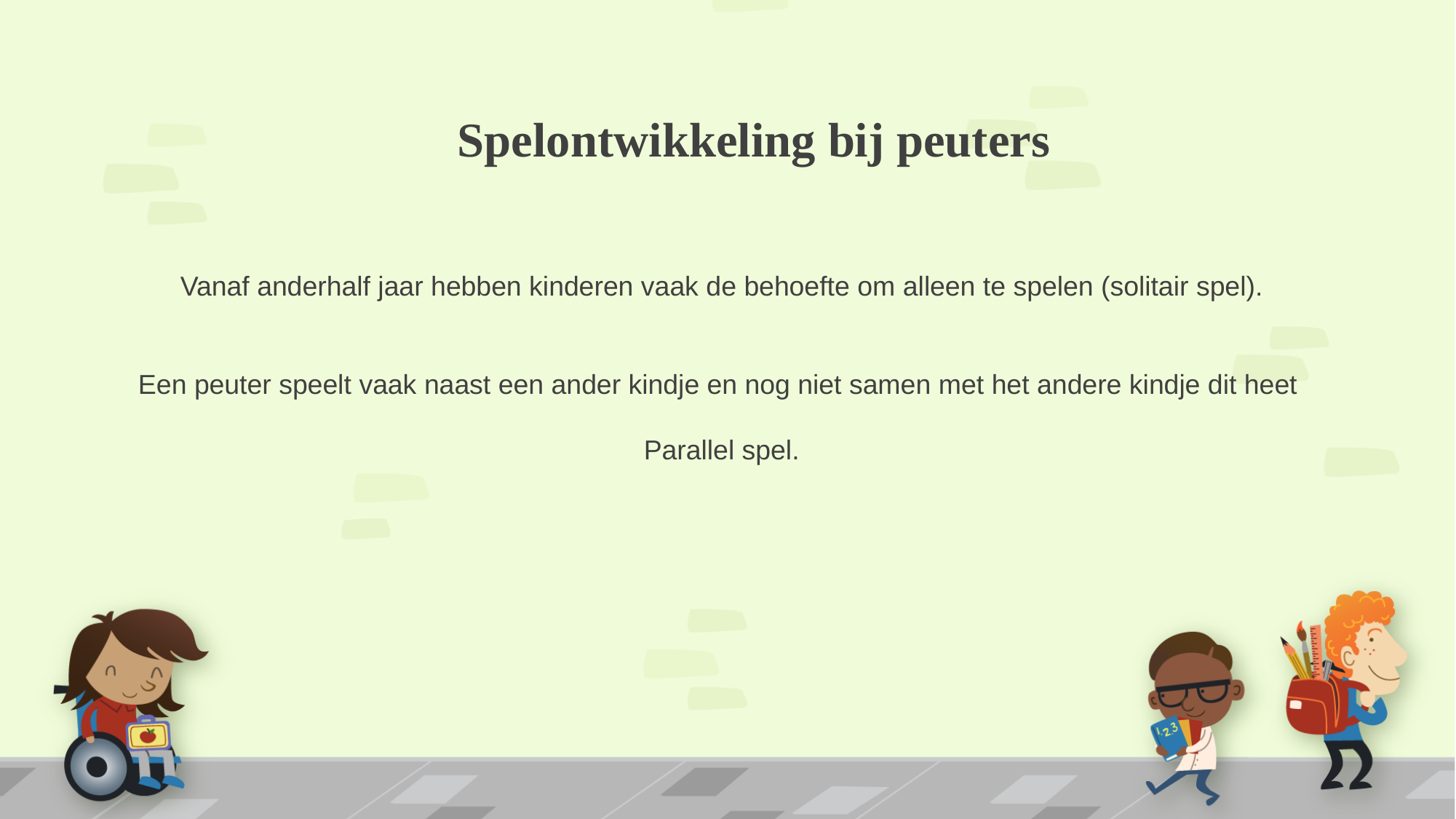

# Spelontwikkeling bij peuters
Vanaf anderhalf jaar hebben kinderen vaak de behoefte om alleen te spelen (solitair spel).

Een peuter speelt vaak naast een ander kindje en nog niet samen met het andere kindje dit heet

Parallel spel.